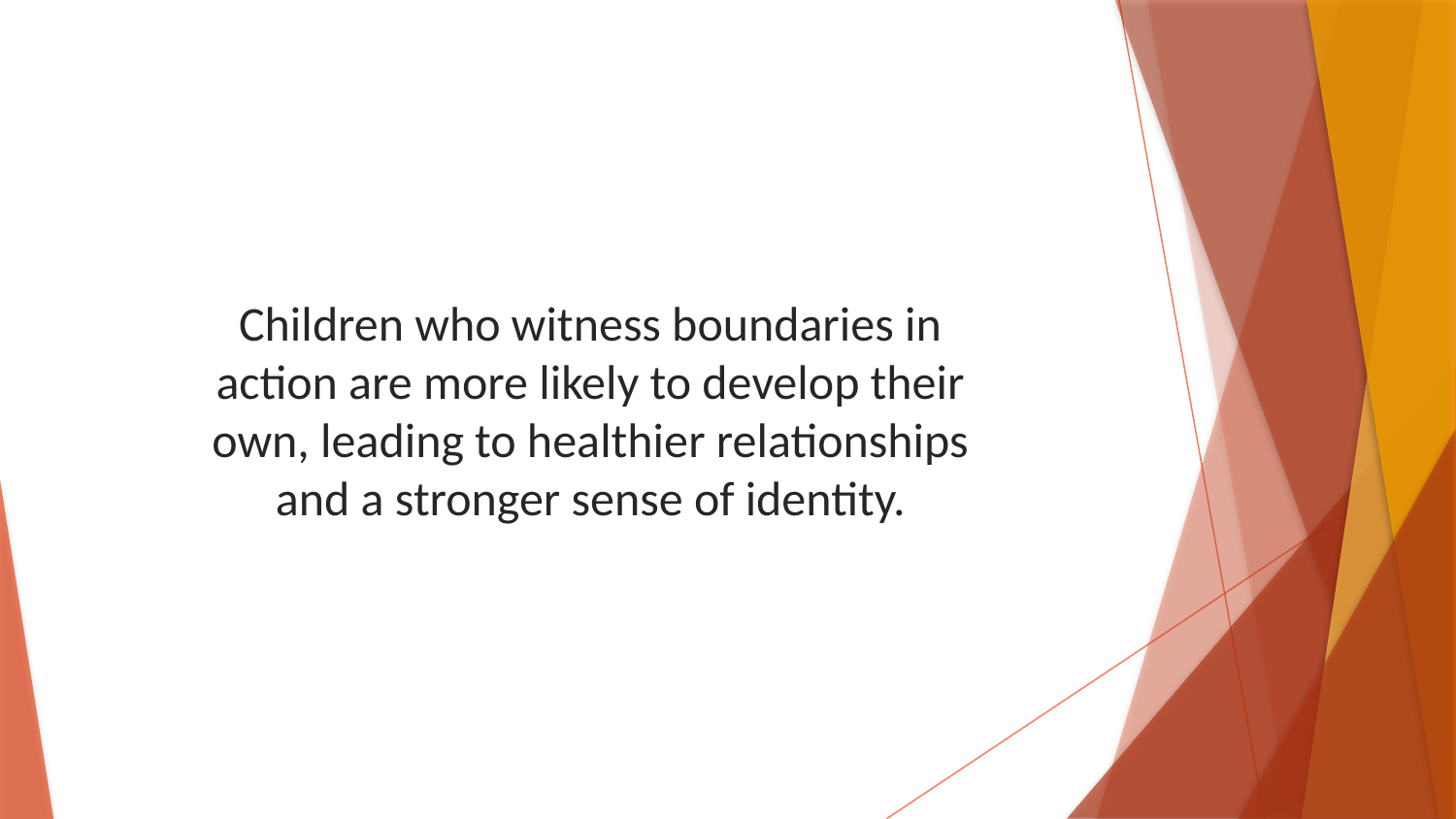

Children who witness boundaries in action are more likely to develop their own, leading to healthier relationships and a stronger sense of identity.